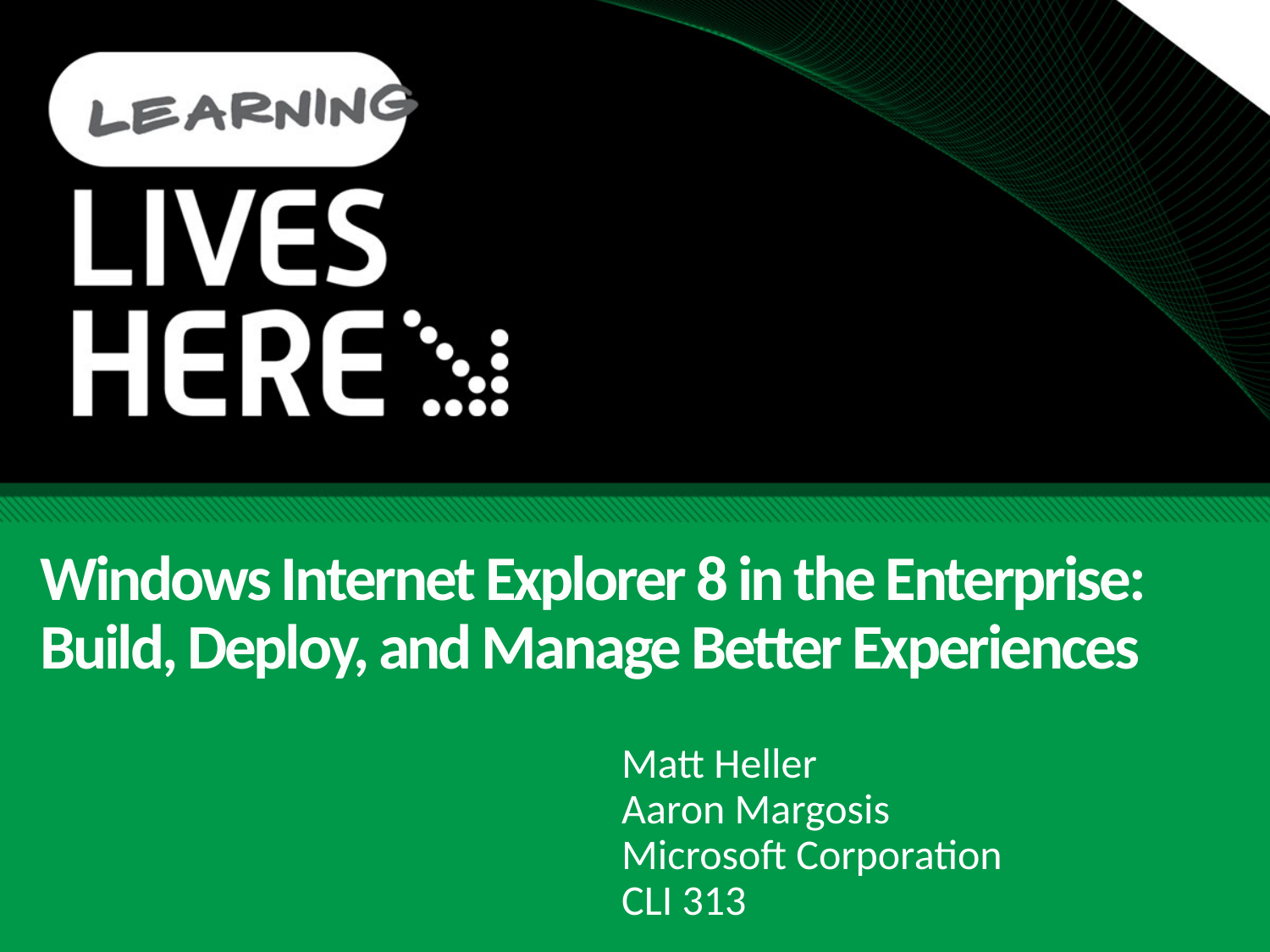

# Windows Internet Explorer 8 in the Enterprise: Build, Deploy, and Manage Better Experiences
Matt Heller
Aaron Margosis
Microsoft Corporation
CLI 313